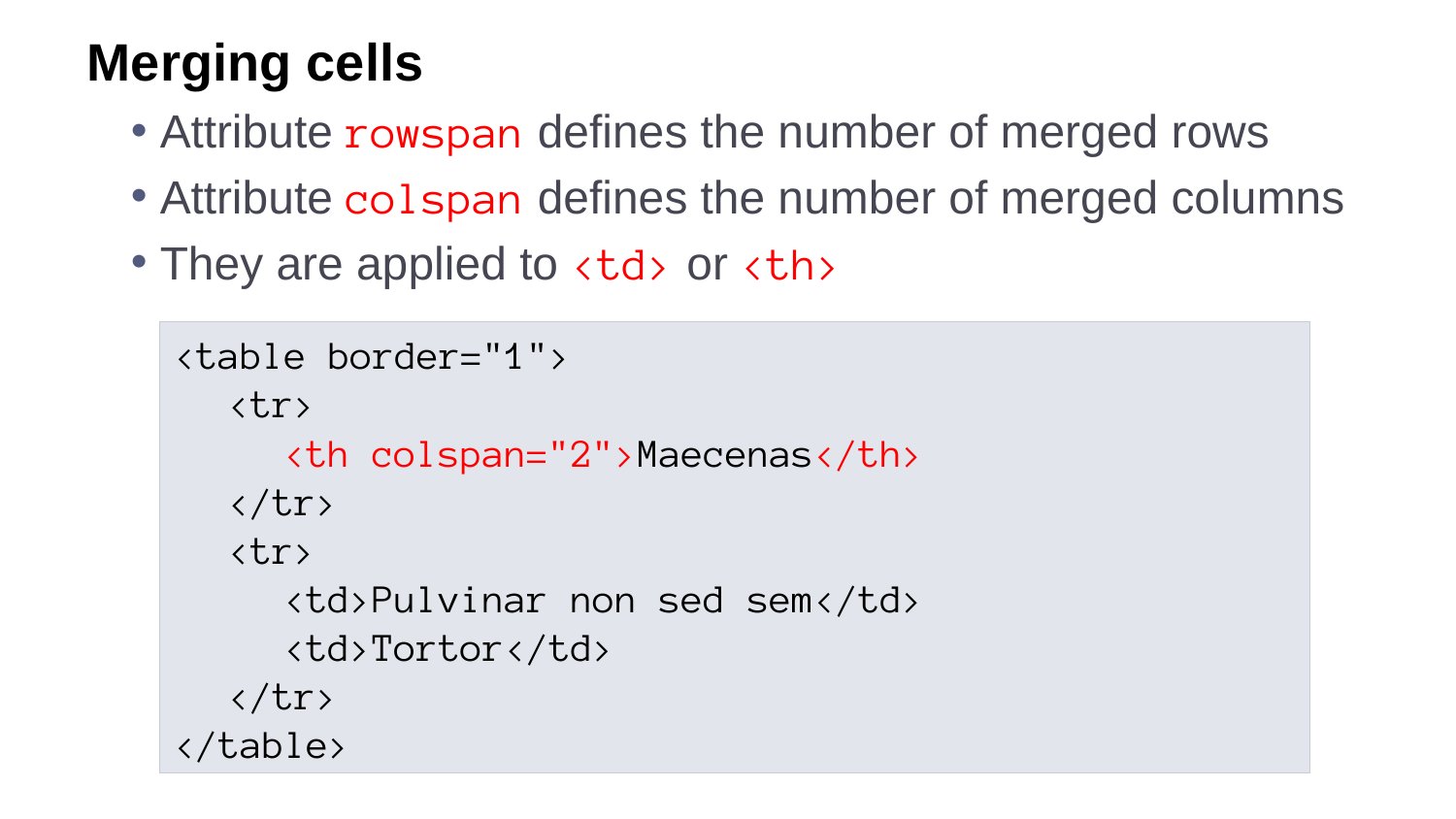

Merging cells
Attribute rowspan defines the number of merged rows
Attribute colspan defines the number of merged columns
They are applied to <td> or <th>
<table border="1">
	<tr>
		<th colspan="2">Maecenas</th>
	</tr>
	<tr>
		<td>Pulvinar non sed sem</td>
		<td>Tortor</td>
	</tr>
</table>